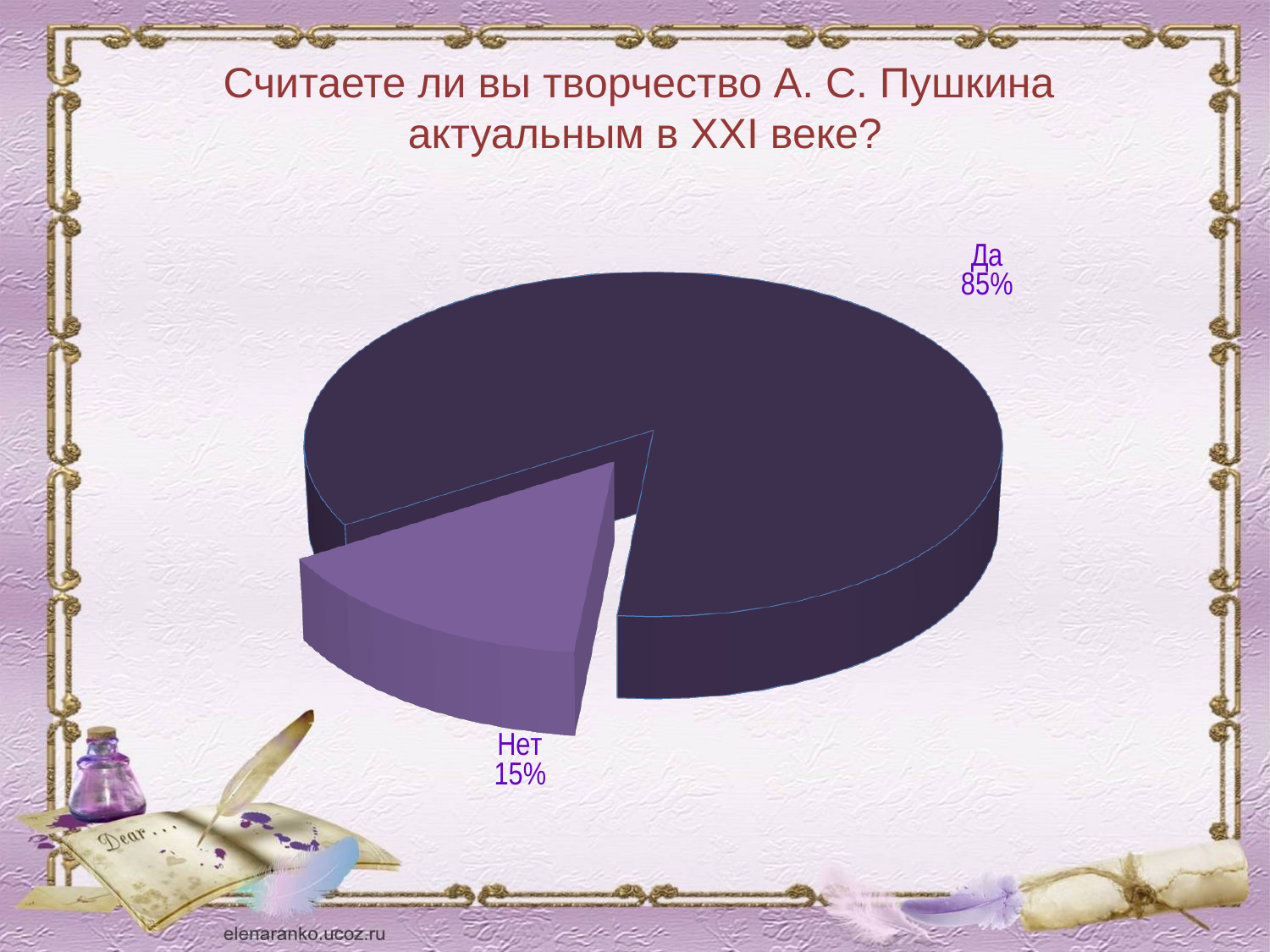

Считаете ли вы творчество А. С. Пушкина
актуальным в ХХI веке?

[unsupported chart]